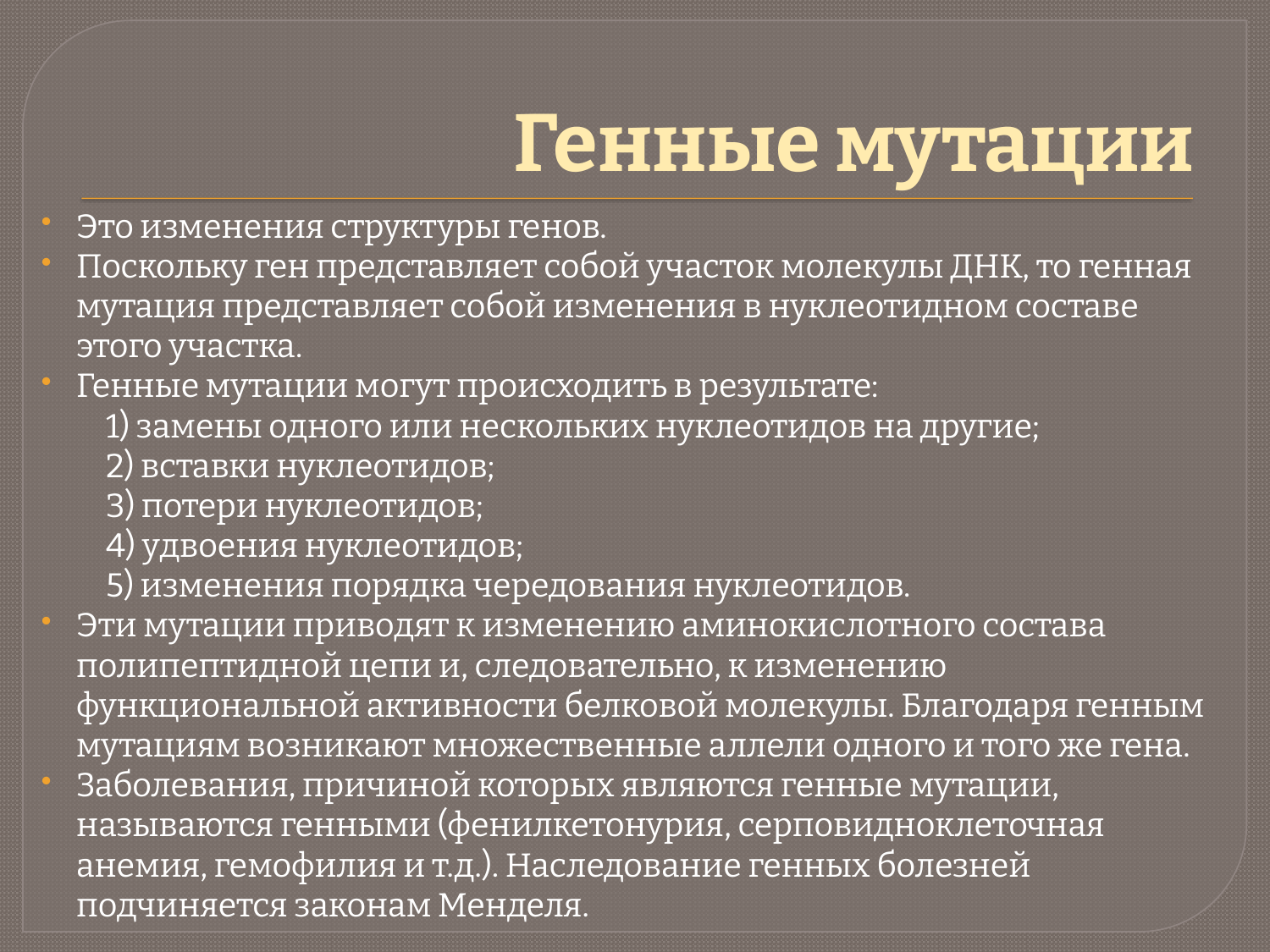

# Генные мутации
Это изменения структуры генов.
Поскольку ген представляет собой участок молекулы ДНК, то генная мутация представляет собой изменения в нуклеотидном составе этого участка.
Генные мутации могут происходить в результате:
1) замены одного или нескольких нуклеотидов на другие;
2) вставки нуклеотидов;
3) потери нуклеотидов;
4) удвоения нуклеотидов;
5) изменения порядка чередования нуклеотидов.
Эти мутации приводят к изменению аминокислотного состава полипептидной цепи и, следовательно, к изменению функциональной активности белковой молекулы. Благодаря генным мутациям возникают множественные аллели одного и того же гена.
Заболевания, причиной которых являются генные мутации, называются генными (фенилкетонурия, серповидноклеточная анемия, гемофилия и т.д.). Наследование генных болезней подчиняется законам Менделя.